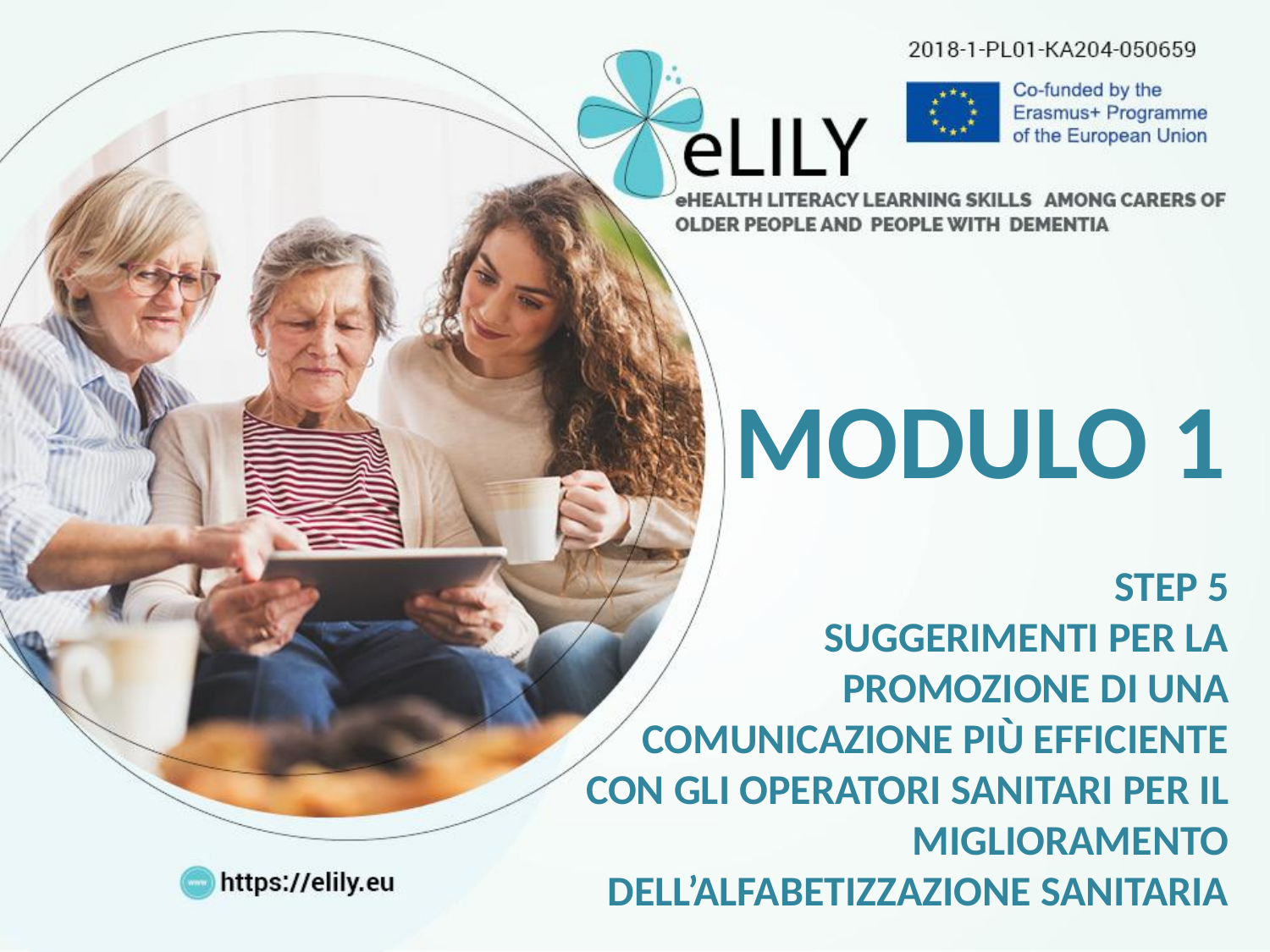

MODULO 1
STEP 5
SUGGERIMENTI PER LA PROMOZIONE DI UNA COMUNICAZIONE Più EFFICIENTE CON GLI OPERATORI SANITARI PER IL MIGLIORAMENTO DELL’ALFABETIZZAZIONE SANITARIA